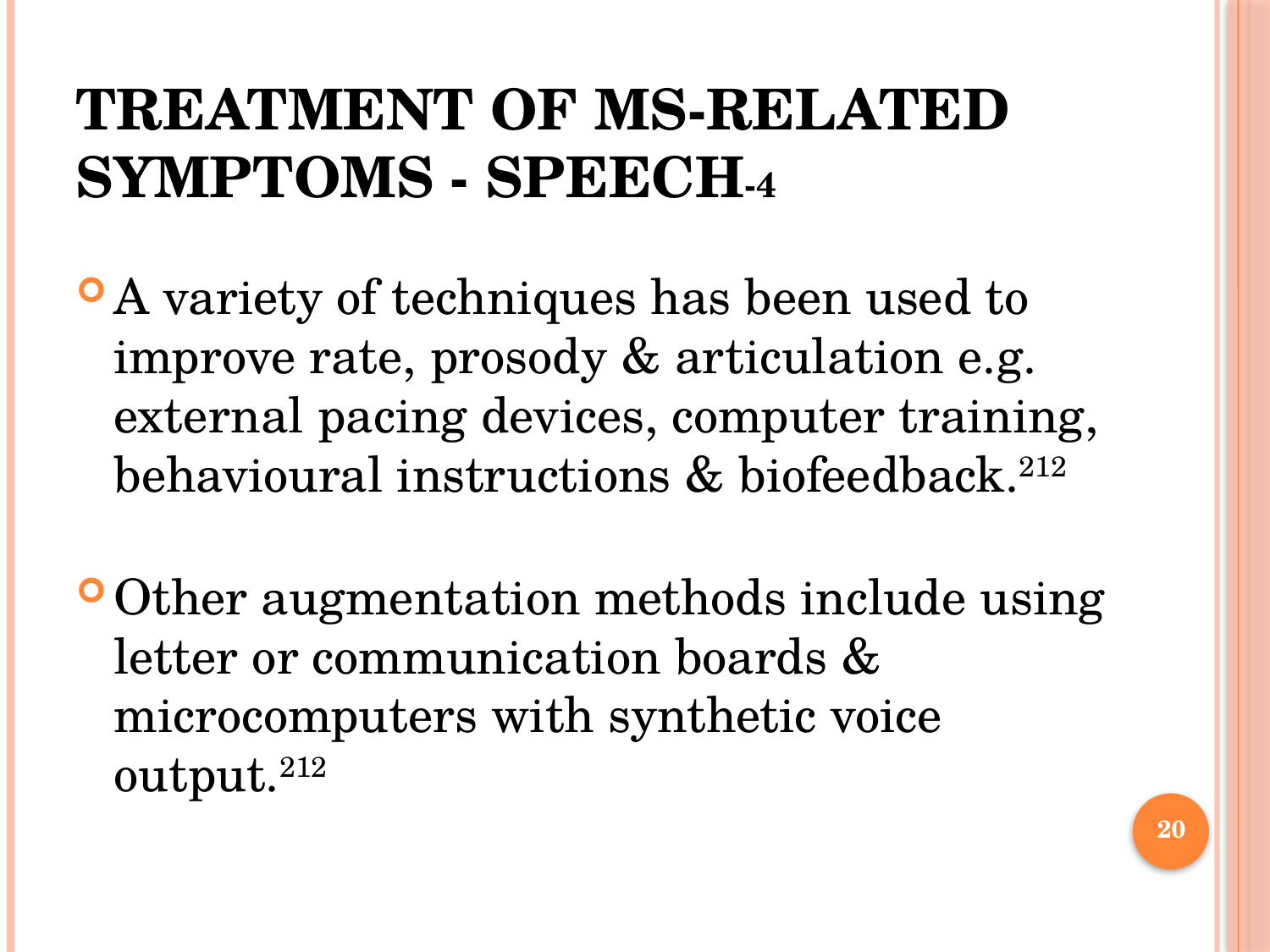

# Treatment of MS-related symptoms - Speech-4
A variety of techniques has been used to improve rate, prosody & articulation e.g. external pacing devices, computer training, behavioural instructions & biofeedback.212

Other augmentation methods include using letter or communication boards & microcomputers with synthetic voice output.212

20